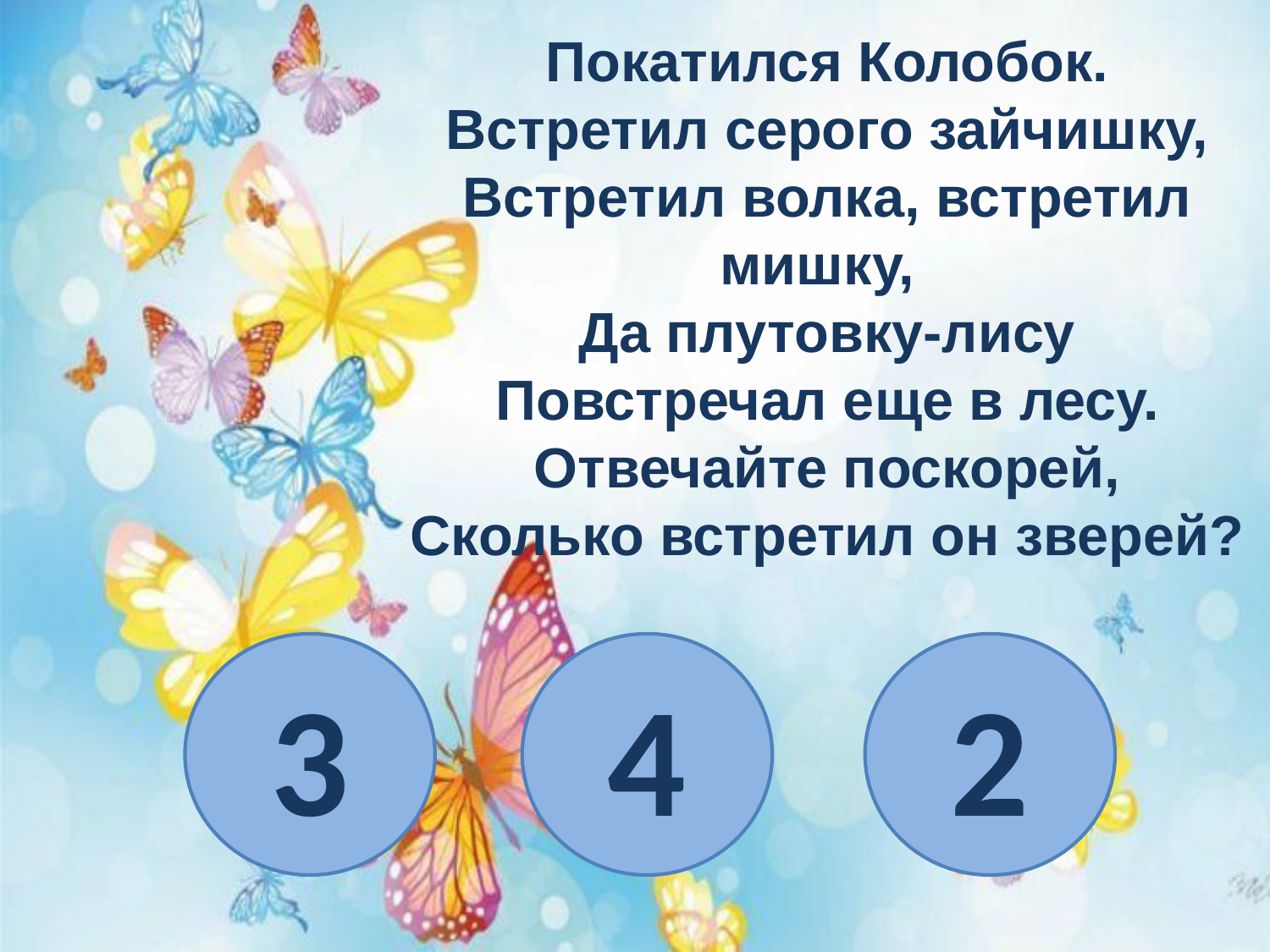

Покатился Колобок.
Встретил серого зайчишку,
Встретил волка, встретил мишку,
Да плутовку-лису
Повстречал еще в лесу.
Отвечайте поскорей,
Сколько встретил он зверей?
3
4
2